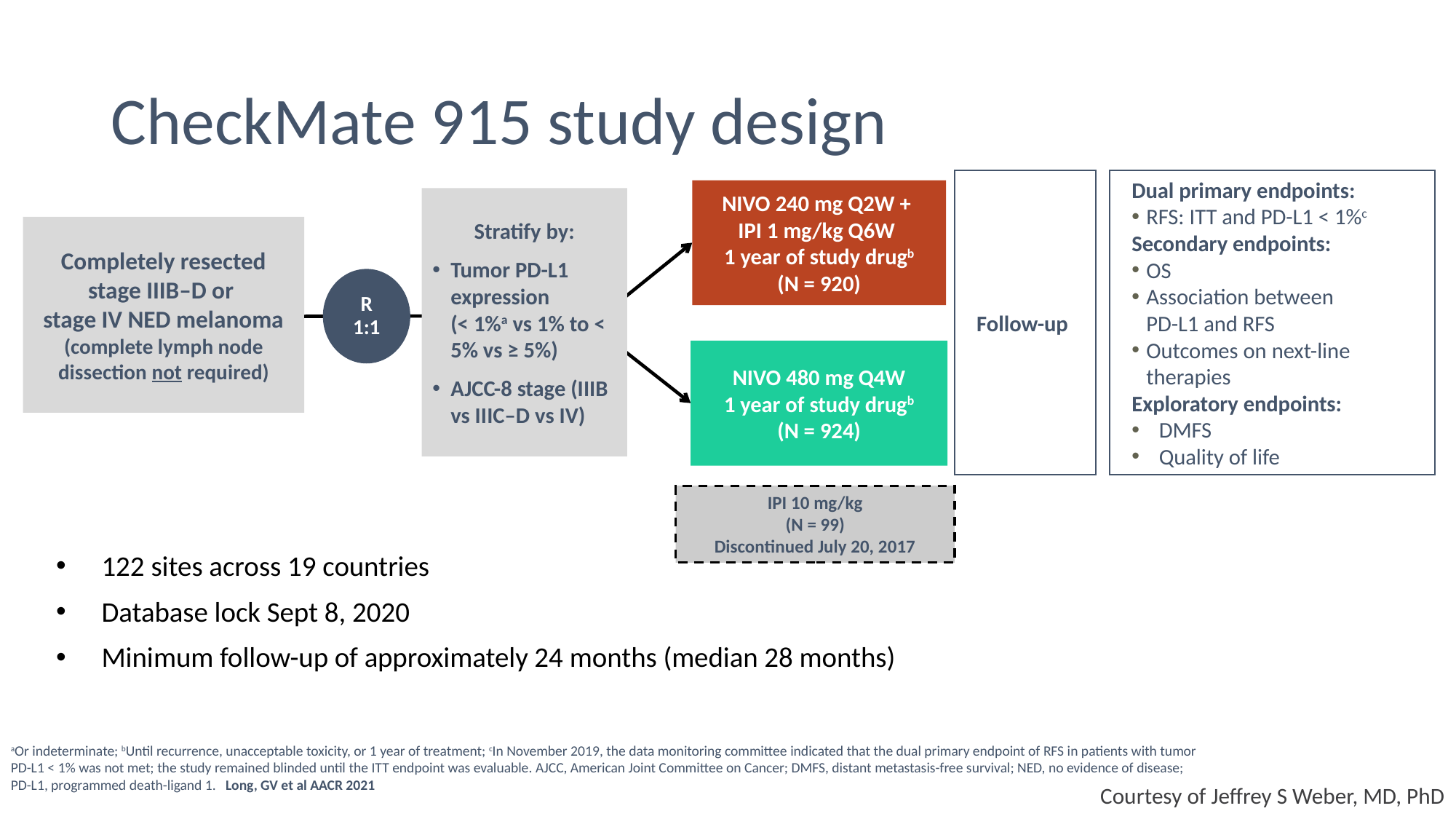

# CheckMate 915 study design
Follow-up
Dual primary endpoints:
RFS: ITT and PD-L1 < 1%c
Secondary endpoints:
OS
Association between
PD-L1 and RFS
Outcomes on next-line therapies
Exploratory endpoints:
DMFS
Quality of life
NIVO 240 mg Q2W +
IPI 1 mg/kg Q6W
1 year of study drugb
(N = 920)
Stratify by:
Tumor PD-L1 expression
(< 1%a vs 1% to < 5% vs ≥ 5%)
AJCC-8 stage (IIIB vs IIIC–D vs IV)
Completely resected stage IIIB–D or
stage IV NED melanoma
(complete lymph node dissection not required)
R
1:1
NIVO 480 mg Q4W
1 year of study drugb
(N = 924)
IPI 10 mg/kg
(N = 99)
Discontinued July 20, 2017
122 sites across 19 countries
Database lock Sept 8, 2020
Minimum follow-up of approximately 24 months (median 28 months)
aOr indeterminate; bUntil recurrence, unacceptable toxicity, or 1 year of treatment; cIn November 2019, the data monitoring committee indicated that the dual primary endpoint of RFS in patients with tumor
PD-L1 < 1% was not met; the study remained blinded until the ITT endpoint was evaluable. AJCC, American Joint Committee on Cancer; DMFS, distant metastasis-free survival; NED, no evidence of disease;
PD-L1, programmed death-ligand 1.   Long, GV et al AACR 2021
Courtesy of Jeffrey S Weber, MD, PhD